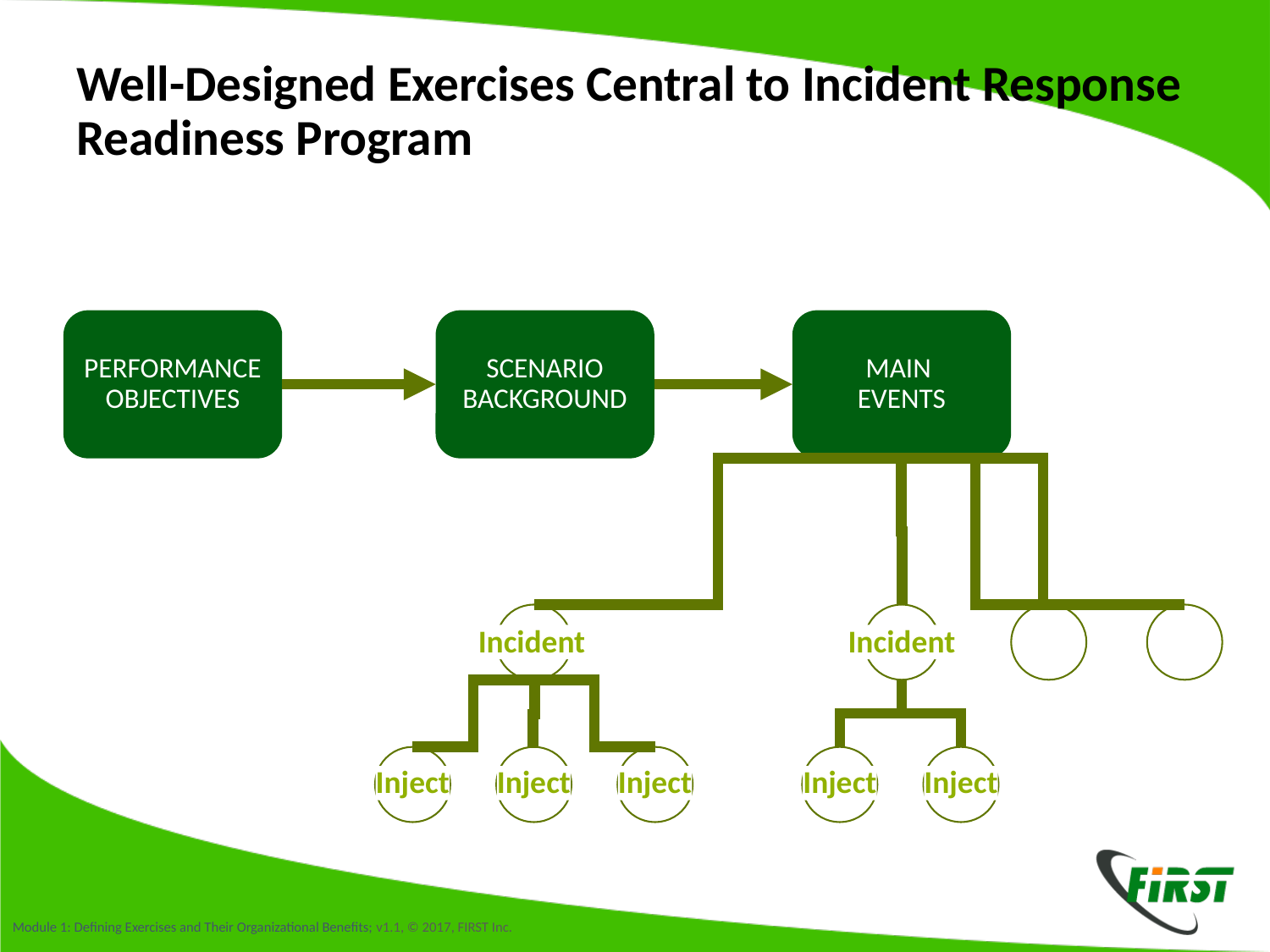

# Well-Designed Exercises Central to Incident Response Readiness Program

PERFORMANCE OBJECTIVES
SCENARIO BACKGROUND
MAIN
EVENTS

Incident
Incident

Inject
Inject
Inject
Inject
Inject